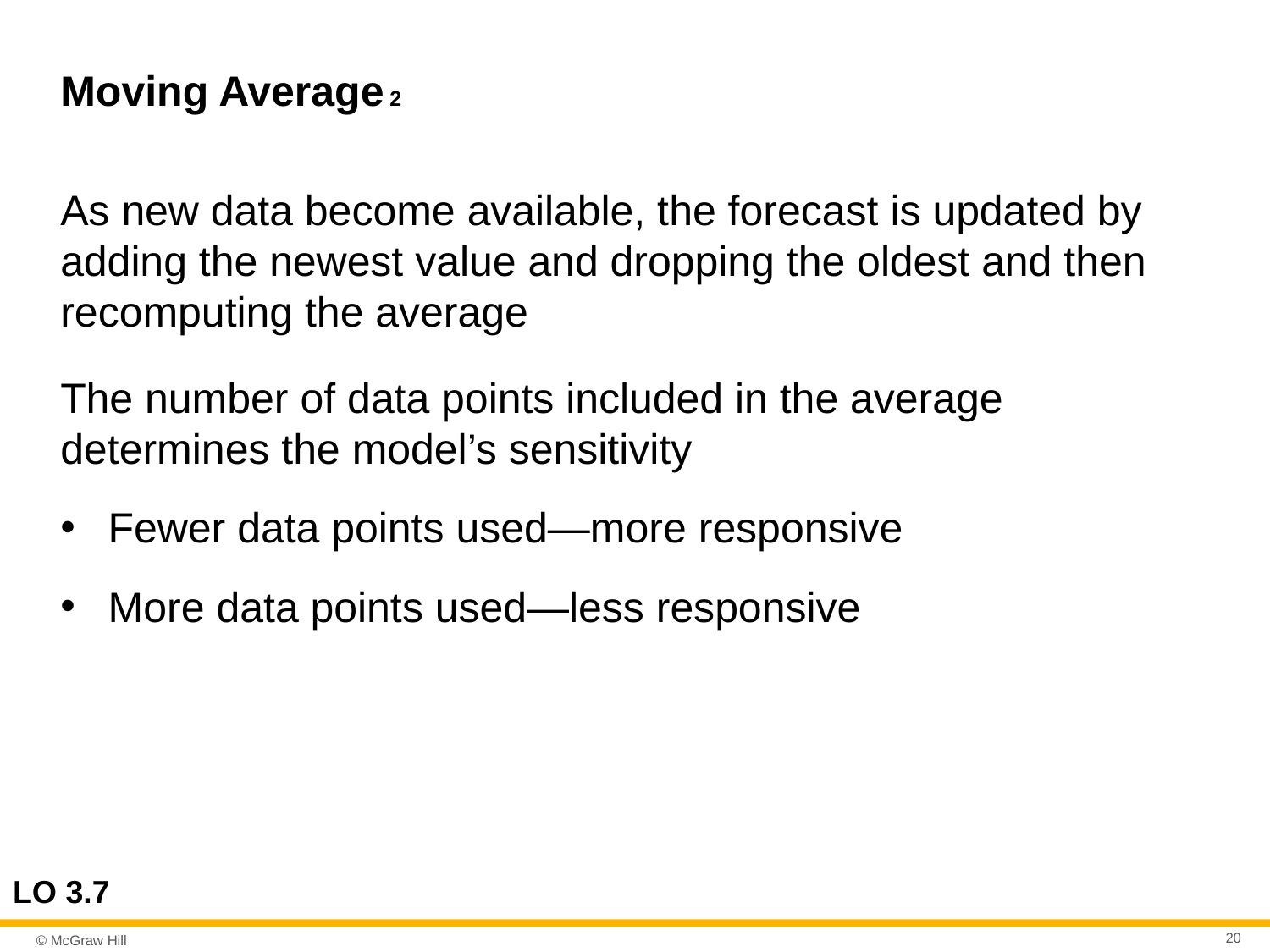

# Moving Average 2
As new data become available, the forecast is updated by adding the newest value and dropping the oldest and then recomputing the average
The number of data points included in the average determines the model’s sensitivity
Fewer data points used—more responsive
More data points used—less responsive
LO 3.7